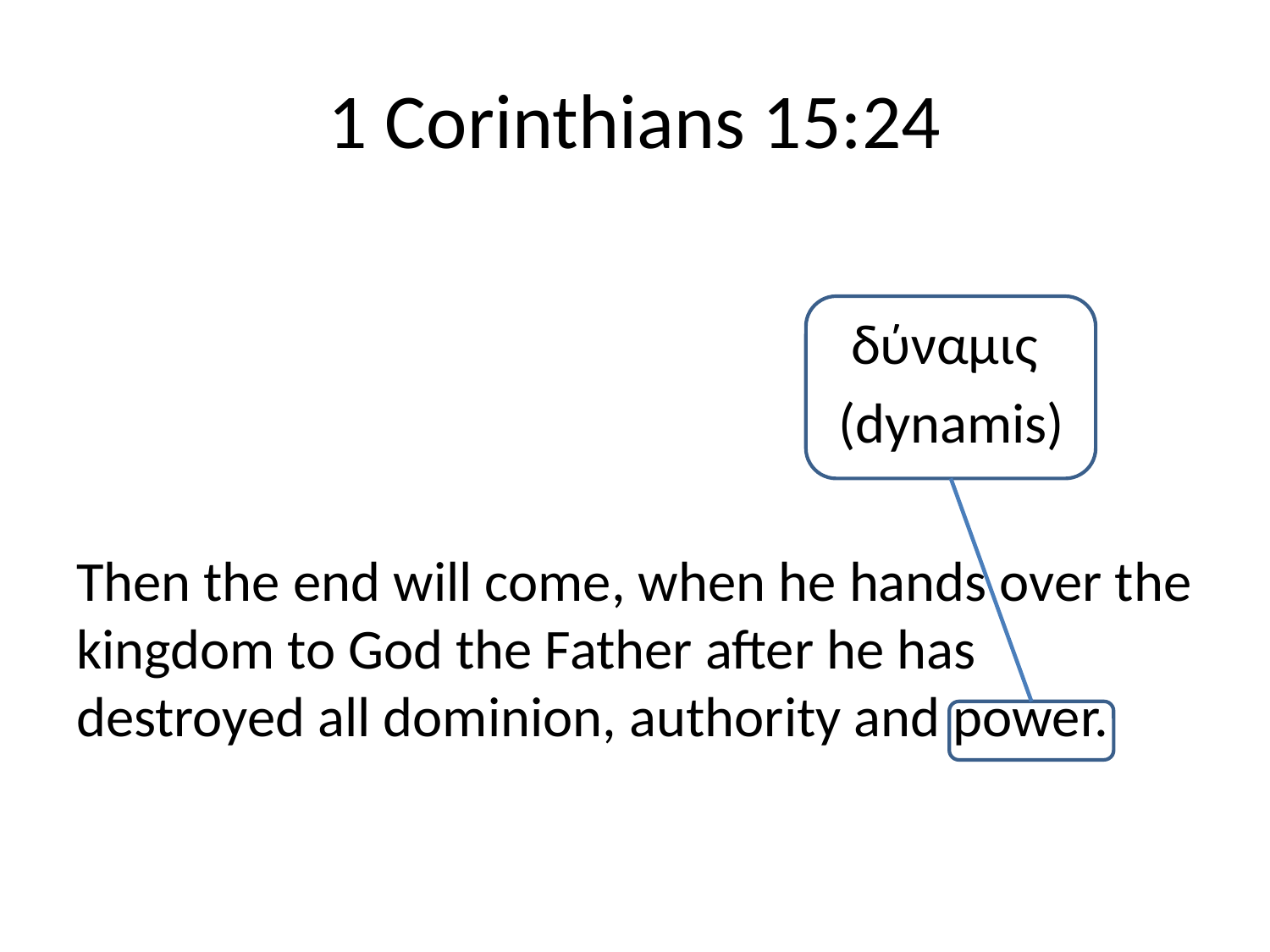

# 1 Corinthians 15:24

						 δύναμις
						(dynamis)

Then the end will come, when he hands over the kingdom to God the Father after he has destroyed all dominion, authority and power.